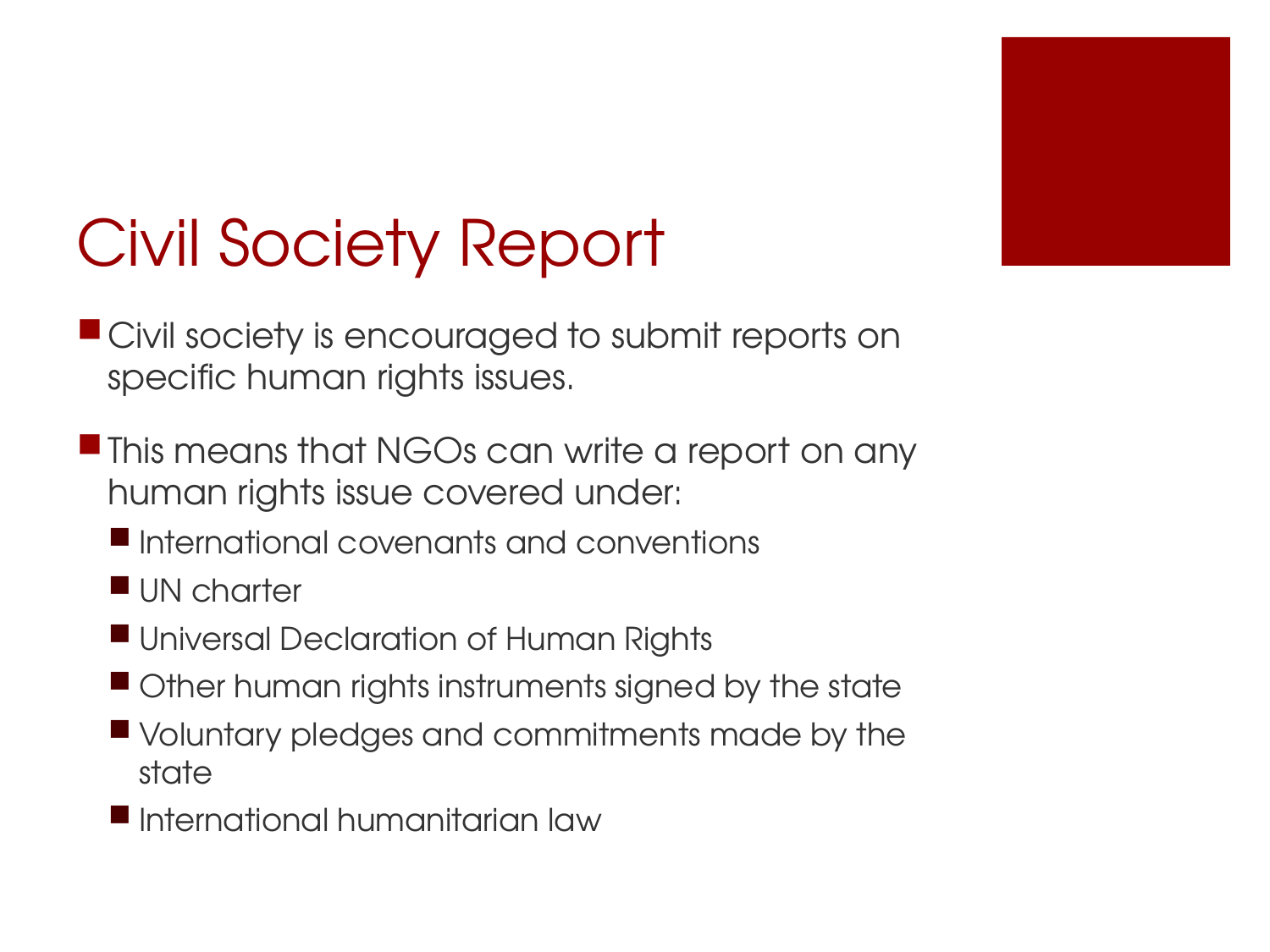

# Civil Society Report
Civil society is encouraged to submit reports on specific human rights issues.
This means that NGOs can write a report on any human rights issue covered under:
International covenants and conventions
UN charter
Universal Declaration of Human Rights
Other human rights instruments signed by the state
Voluntary pledges and commitments made by the state
International humanitarian law